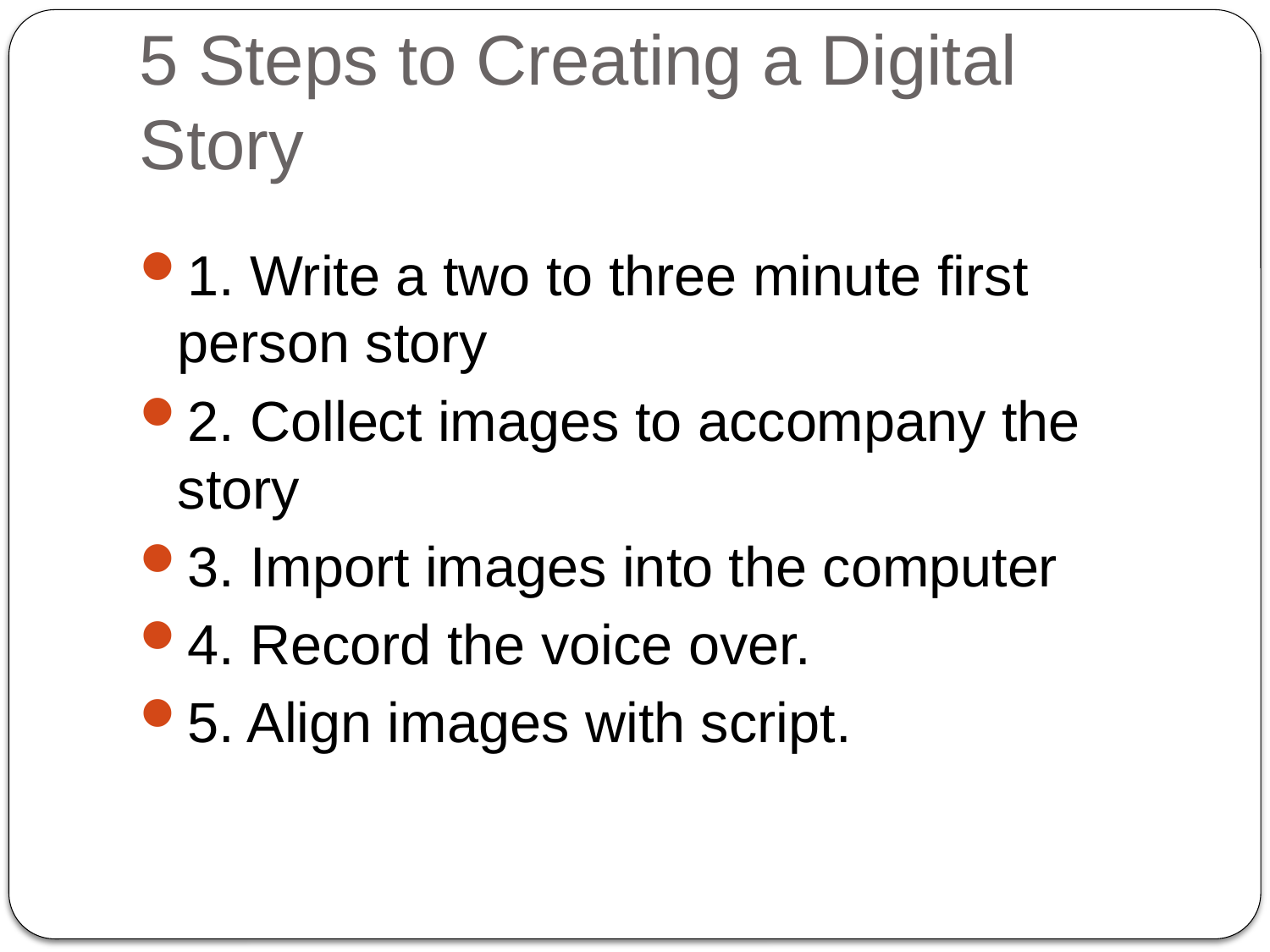

# 5 Steps to Creating a Digital Story
1. Write a two to three minute first person story
2. Collect images to accompany the story
3. Import images into the computer
4. Record the voice over.
5. Align images with script.